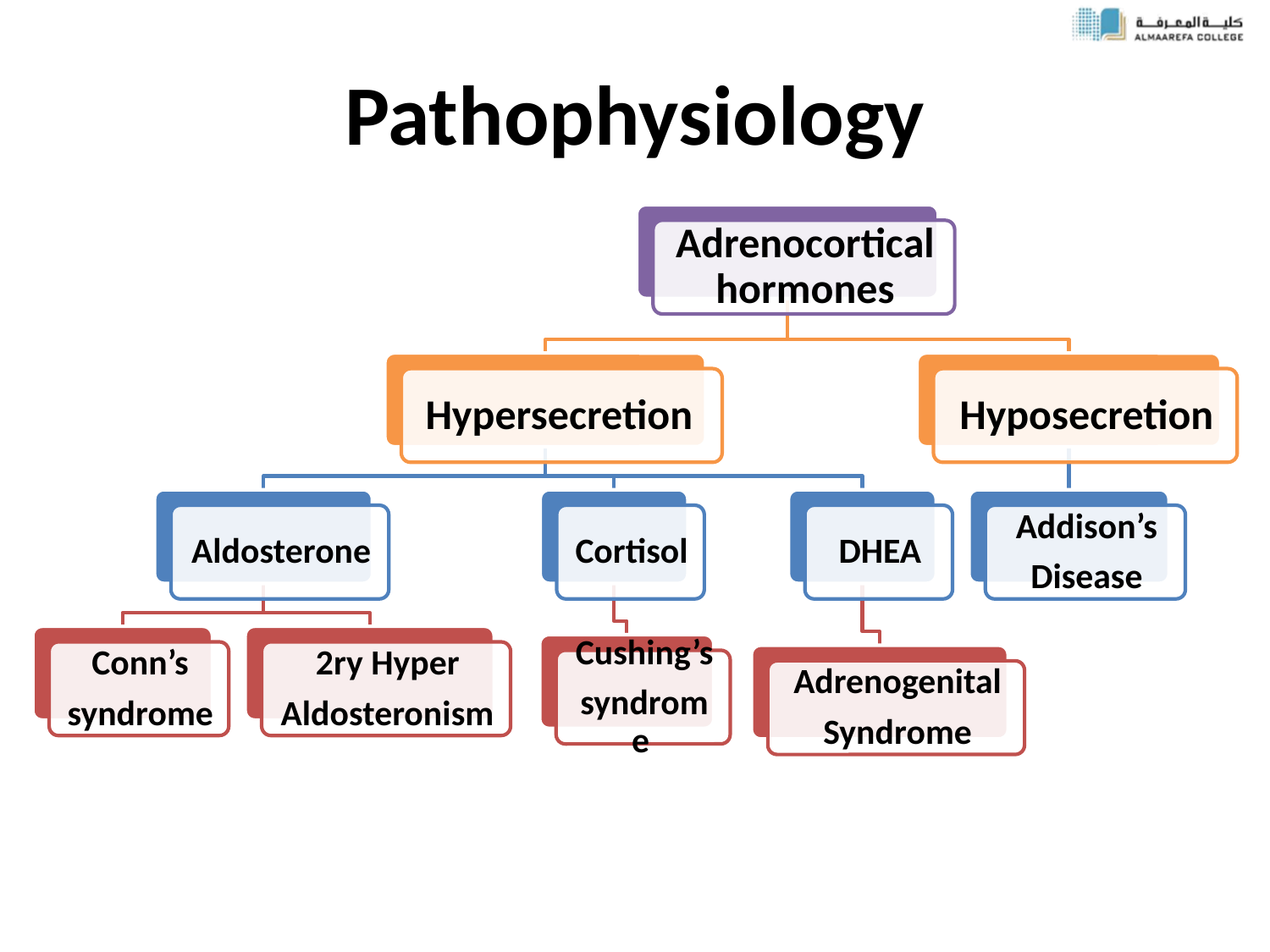

Adrenocortical hormones
Hypersecretion
Aldosterone
Conn’s
syndrome
2ry Hyper
Aldosteronism
Cortisol
Cushing’s
syndrome
DHEA
Adrenogenital
Syndrome
Hyposecretion
Addison’s
Disease
# Pathophysiology